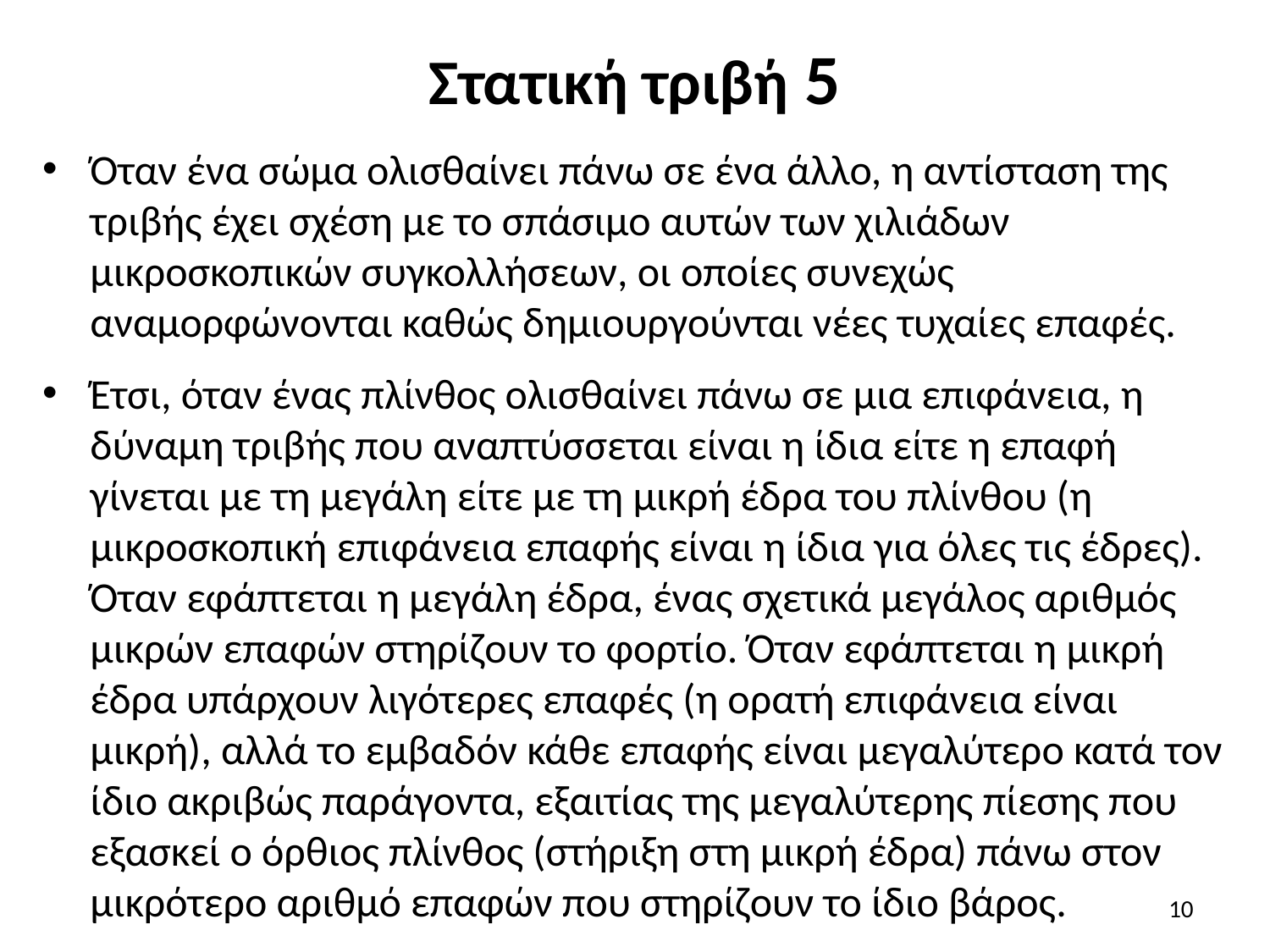

# Στατική τριβή 5
Όταν ένα σώμα ολισθαίνει πάνω σε ένα άλλο, η αντίσταση της τριβής έχει σχέση με το σπάσιμο αυτών των χιλιάδων μικροσκοπικών συγκολλήσεων, οι οποίες συνεχώς αναμορφώνονται καθώς δημιουργούνται νέες τυχαίες επαφές.
Έτσι, όταν ένας πλίνθος ολισθαίνει πάνω σε μια επιφάνεια, η δύναμη τριβής που αναπτύσσεται είναι η ίδια είτε η επαφή γίνεται με τη μεγάλη είτε με τη μικρή έδρα του πλίνθου (η μικροσκοπική επιφάνεια επαφής είναι η ίδια για όλες τις έδρες). Όταν εφάπτεται η μεγάλη έδρα, ένας σχετικά μεγάλος αριθμός μικρών επαφών στηρίζουν το φορτίο. Όταν εφάπτεται η μικρή έδρα υπάρχουν λιγότερες επαφές (η ορατή επιφάνεια είναι μικρή), αλλά το εμβαδόν κάθε επαφής είναι μεγαλύτερο κατά τον ίδιο ακριβώς παράγοντα, εξαιτίας της μεγαλύτερης πίεσης που εξασκεί ο όρθιος πλίνθος (στήριξη στη μικρή έδρα) πάνω στον μικρότερο αριθμό επαφών που στηρίζουν το ίδιο βάρος.
10